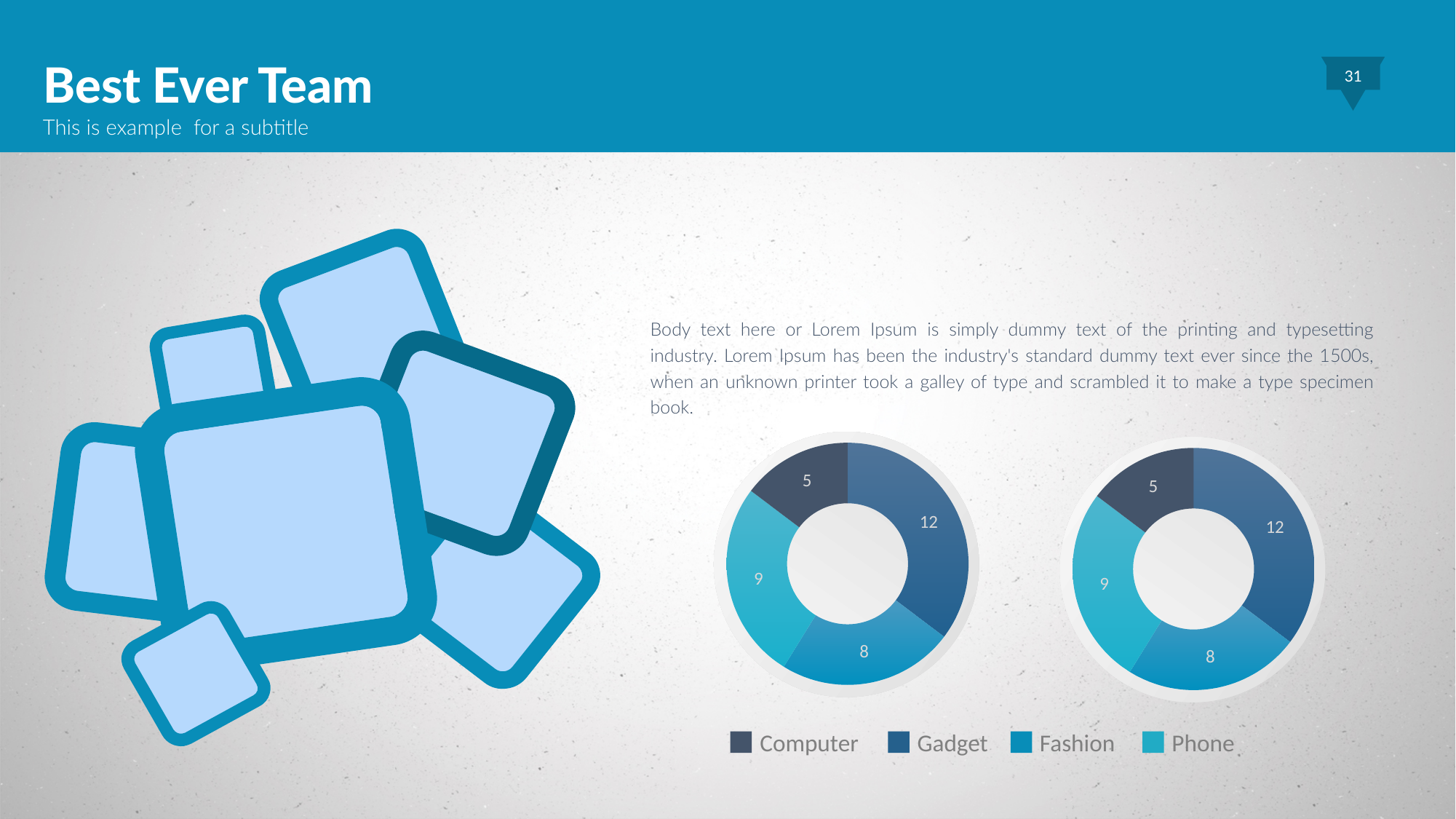

Best Ever Team
This is example  for a subtitle

31

Body text here or Lorem Ipsum is simply dummy text of the printing and typesetting industry. Lorem Ipsum has been the industry's standard dummy text ever since the 1500s, when an unknown printer took a galley of type and scrambled it to make a type specimen book.

### Chart

| Category | Sales |
|---|---|
| 1st Qtr | 12.0 |
| 2nd Qtr | 8.0 |

### Chart

| Category | Sales |
|---|---|
| 1st Qtr | 12.0 |
| 2nd Qtr | 8.0 |
Computer

Gadget

Fashion

Phone